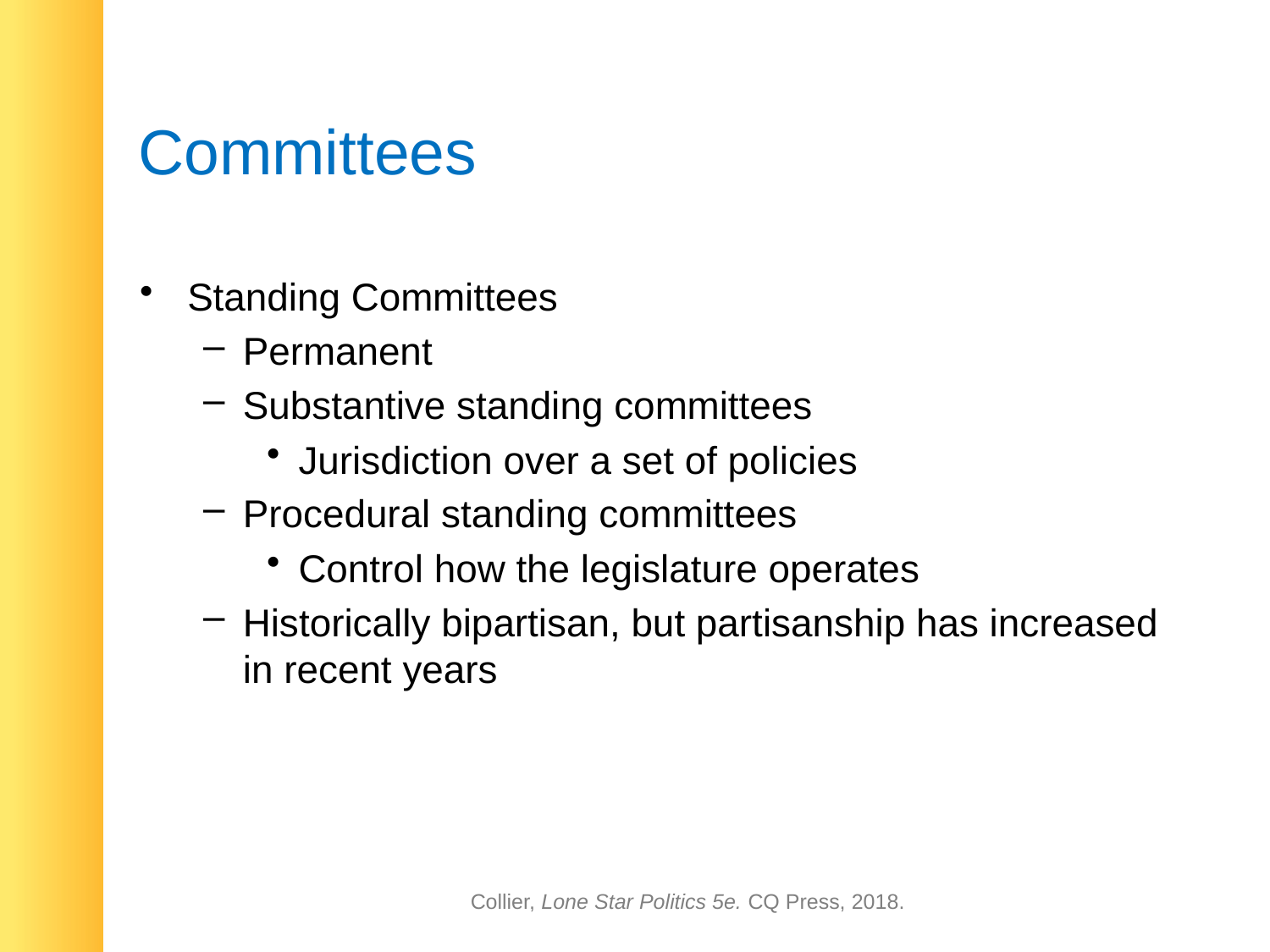

# Committees
Standing Committees
Permanent
Substantive standing committees
Jurisdiction over a set of policies
Procedural standing committees
Control how the legislature operates
Historically bipartisan, but partisanship has increased in recent years
Collier, Lone Star Politics 5e. CQ Press, 2018.